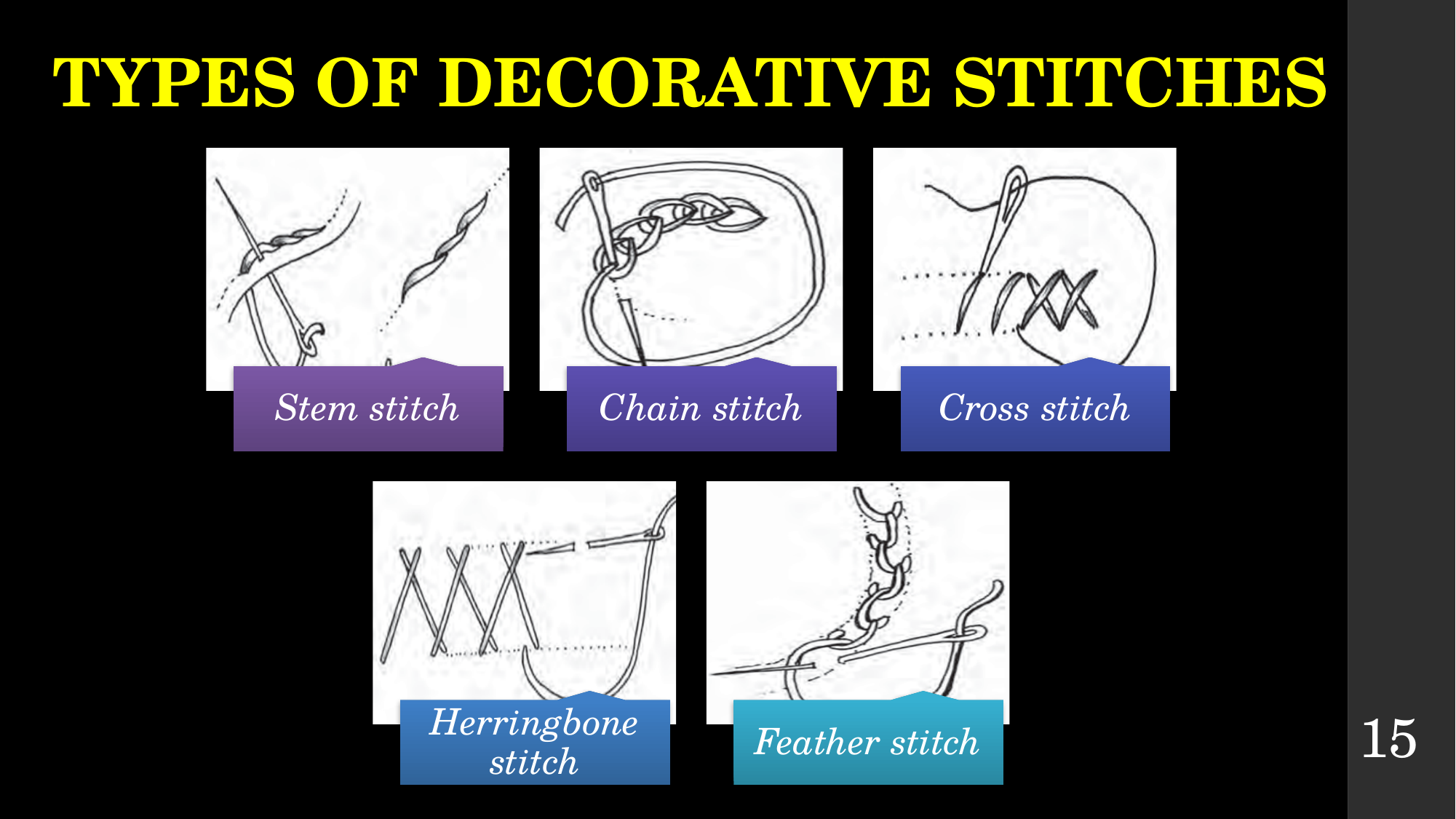

# TYPES OF DECORATIVE STITCHES
Stem stitch
Chain stitch
Cross stitch
Herringbone stitch
Feather stitch
15